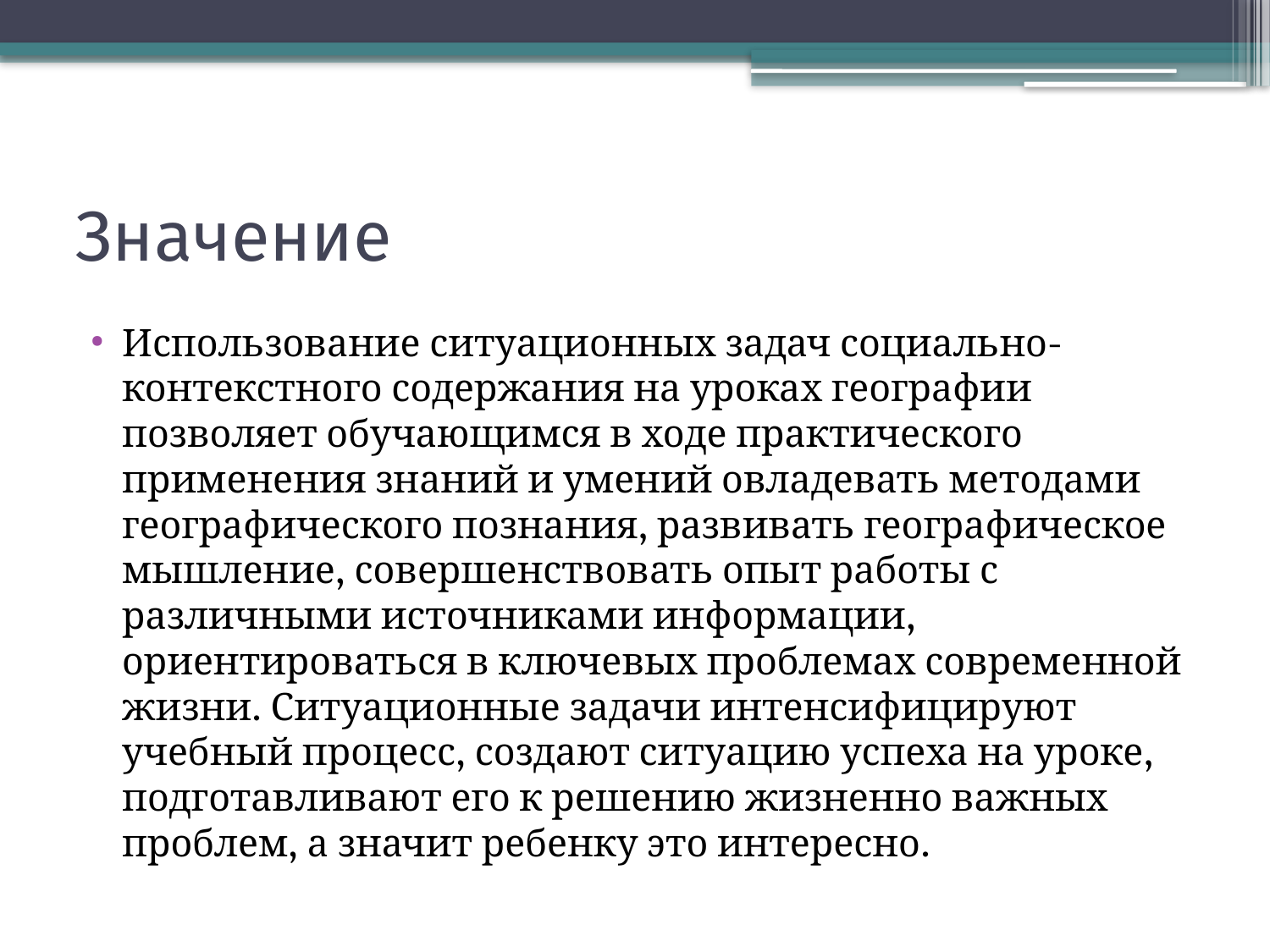

# Значение
Использование ситуационных задач социально-контекстного содержания на уроках географии позволяет обучающимся в ходе практического применения знаний и умений овладевать методами географического познания, развивать географическое мышление, совершенствовать опыт работы с различными источниками информации, ориентироваться в ключевых проблемах современной жизни. Ситуационные задачи интенсифицируют учебный процесс, создают ситуацию успеха на уроке, подготавливают его к решению жизненно важных проблем, а значит ребенку это интересно.